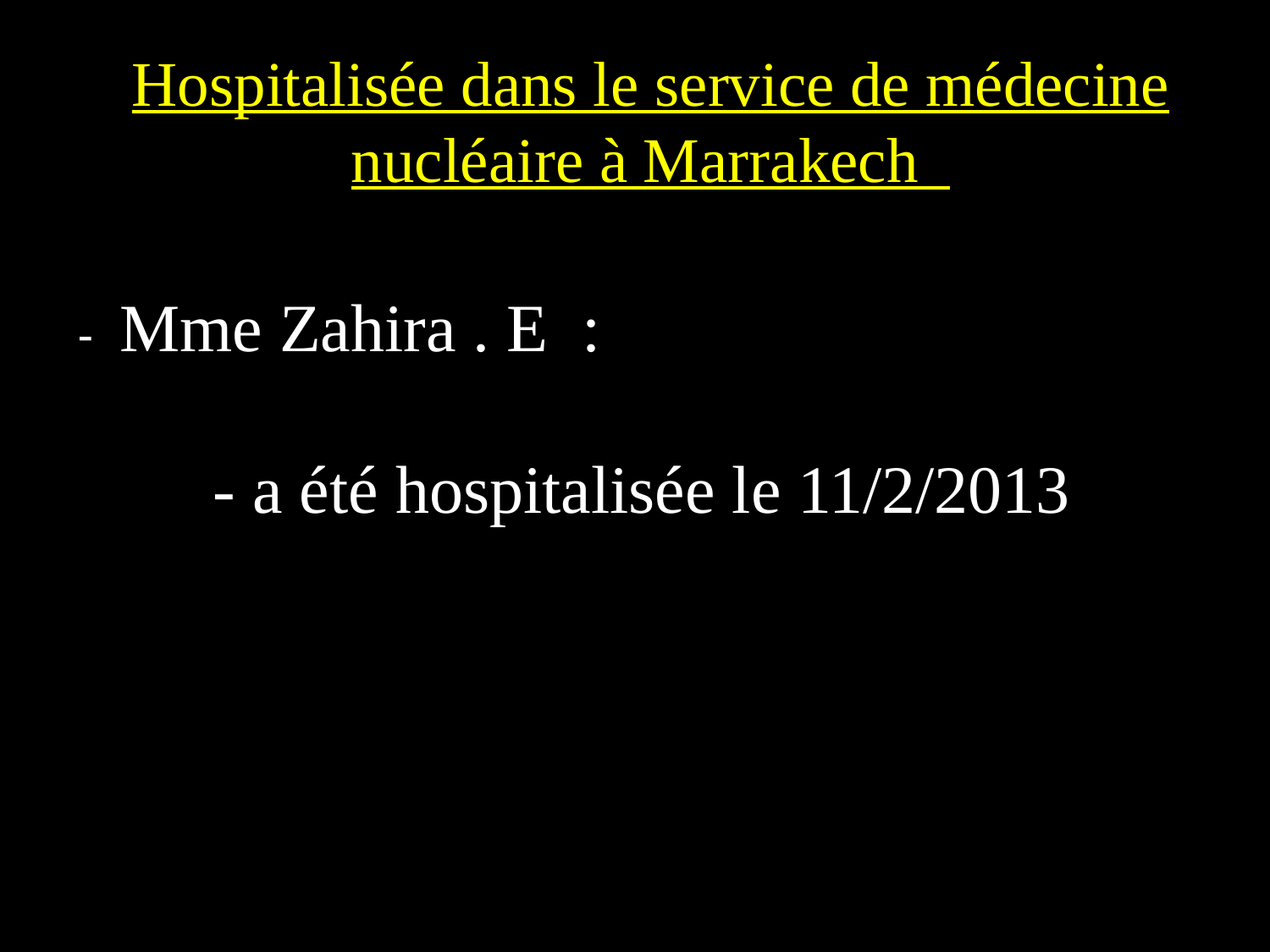

Hospitalisée dans le service de médecine nucléaire à Marrakech
# -  Mme Zahira . E  : - a été hospitalisée le 11/2/2013